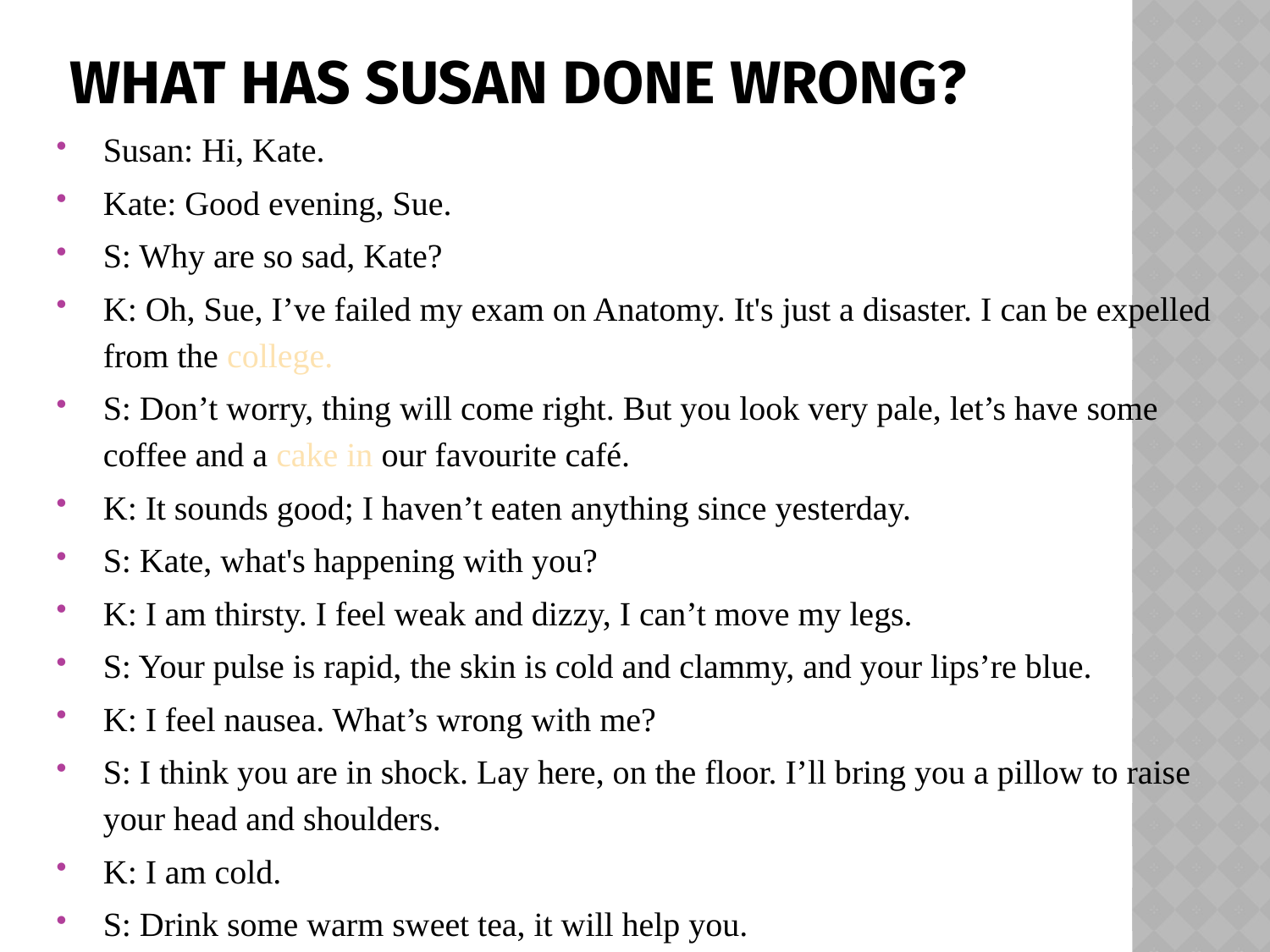

# What has Susan done wrong?
Susan: Hi, Kate.
Kate: Good evening, Sue.
S: Why are so sad, Kate?
K: Oh, Sue, I’ve failed my exam on Anatomy. It's just a disaster. I can be expelled from the college.
S: Don’t worry, thing will come right. But you look very pale, let’s have some coffee and a cake in our favourite café.
K: It sounds good; I haven’t eaten anything since yesterday.
S: Kate, what's happening with you?
K: I am thirsty. I feel weak and dizzy, I can’t move my legs.
S: Your pulse is rapid, the skin is cold and clammy, and your lips’re blue.
K: I feel nausea. What’s wrong with me?
S: I think you are in shock. Lay here, on the floor. I’ll bring you a pillow to raise your head and shoulders.
K: I am cold.
S: Drink some warm sweet tea, it will help you.